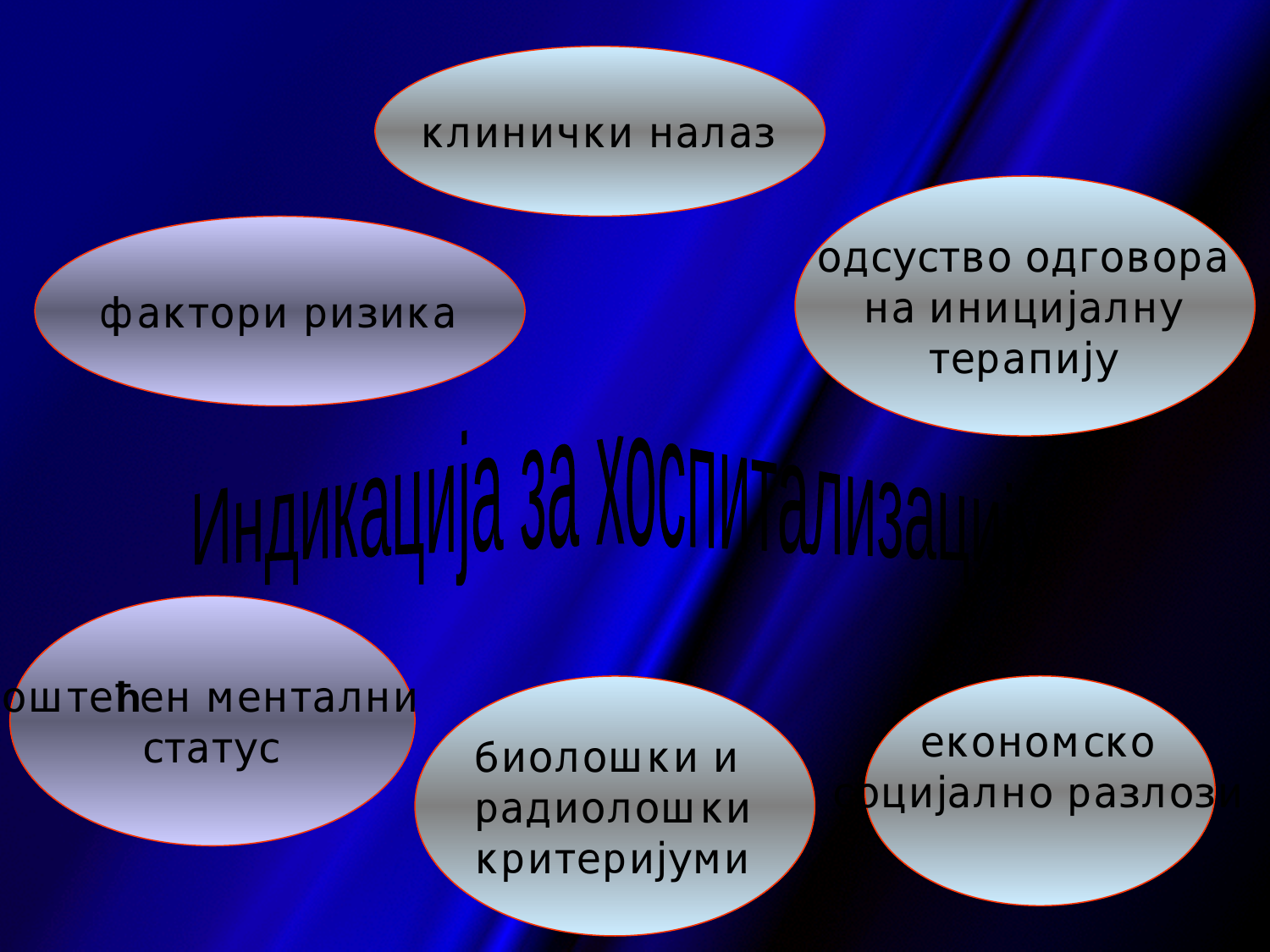

клинички налаз
одсуство одговора
на иницијалну
терапију
фактори ризика
Индикација за хоспитализацију
оштећен ментални
статус
економско
социјално разлози

биолошки и
радиолошки
критеријуми